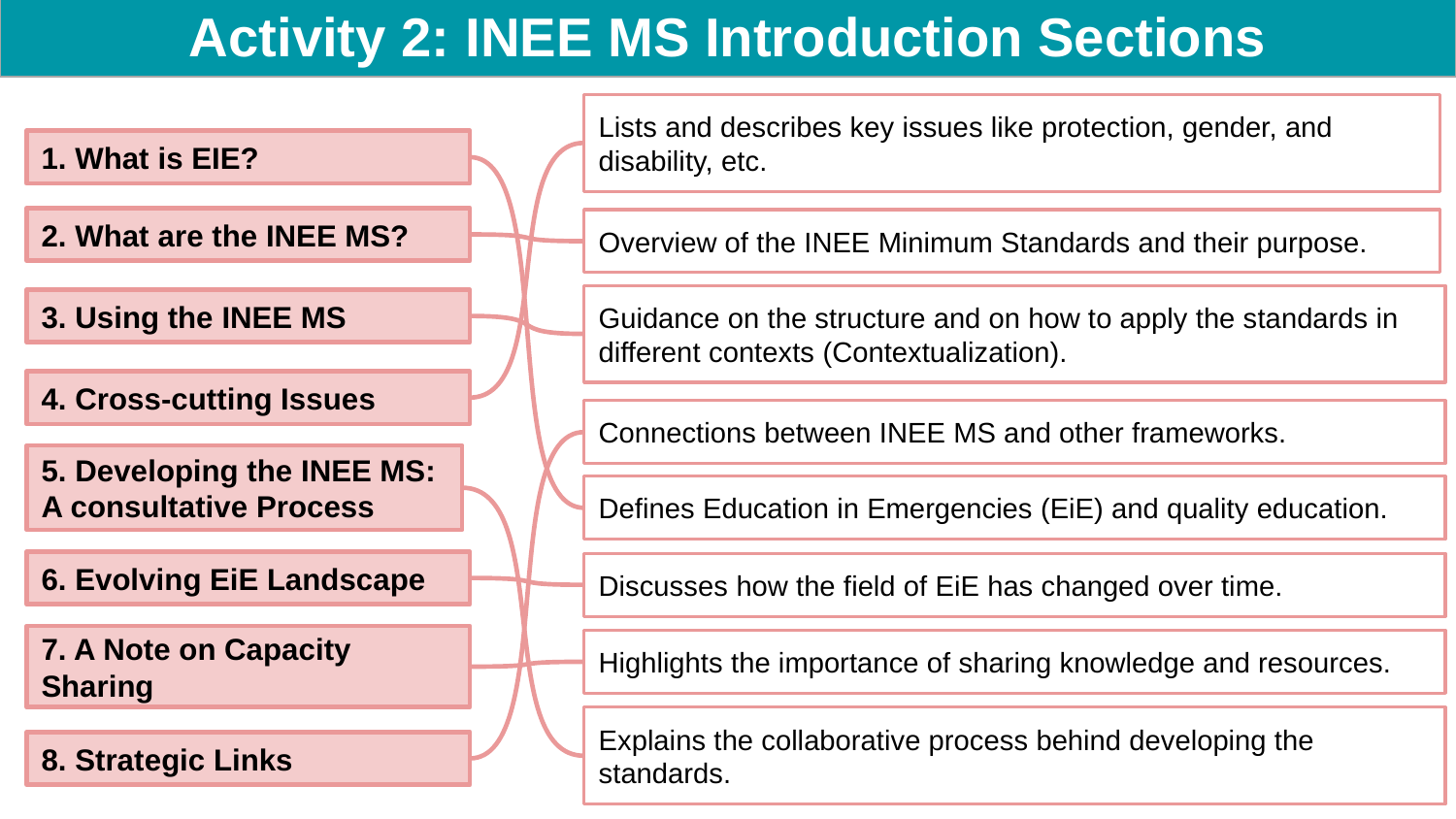

# Activity 2: INEE MS Introduction Sections

Lists and describes key issues like protection, gender, and disability, etc.
1. What is EIE?
2. What are the INEE MS?
Overview of the INEE Minimum Standards and their purpose.
Guidance on the structure and on how to apply the standards in different contexts (Contextualization).
3. Using the INEE MS
4. Cross-cutting Issues
Connections between INEE MS and other frameworks.
5. Developing the INEE MS: A consultative Process
Defines Education in Emergencies (EiE) and quality education.
6. Evolving EiE Landscape
Discusses how the field of EiE has changed over time.
7. A Note on Capacity Sharing
Highlights the importance of sharing knowledge and resources.
Explains the collaborative process behind developing the standards.
8. Strategic Links